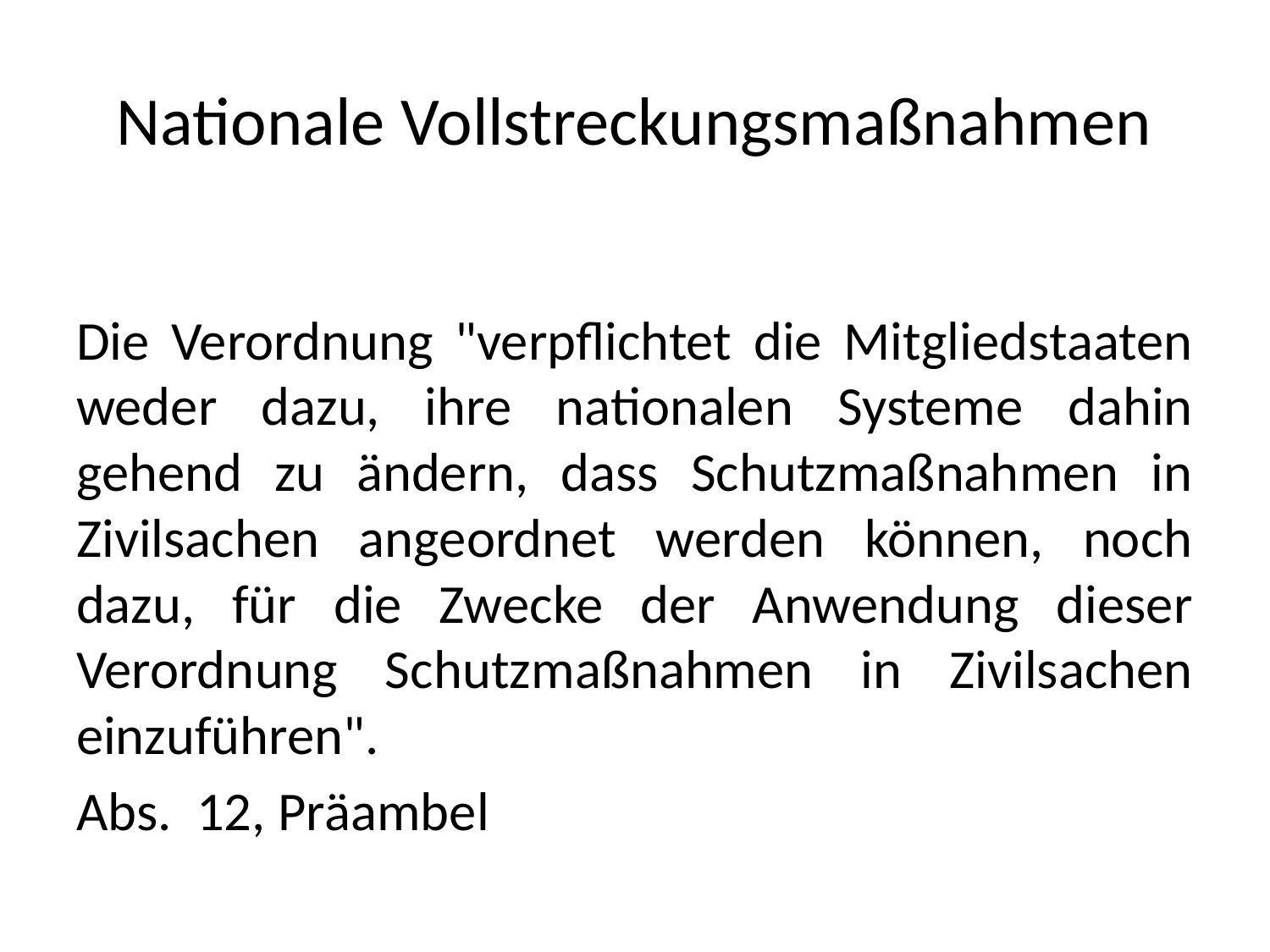

# Nationale Vollstreckungsmaßnahmen

Die Verordnung "verpflichtet die Mitgliedstaaten weder dazu, ihre nationalen Systeme dahin gehend zu ändern, dass Schutzmaßnahmen in Zivilsachen angeordnet werden können, noch dazu, für die Zwecke der Anwendung dieser Verordnung Schutzmaßnahmen in Zivilsachen einzuführen".
Abs.  12, Präambel